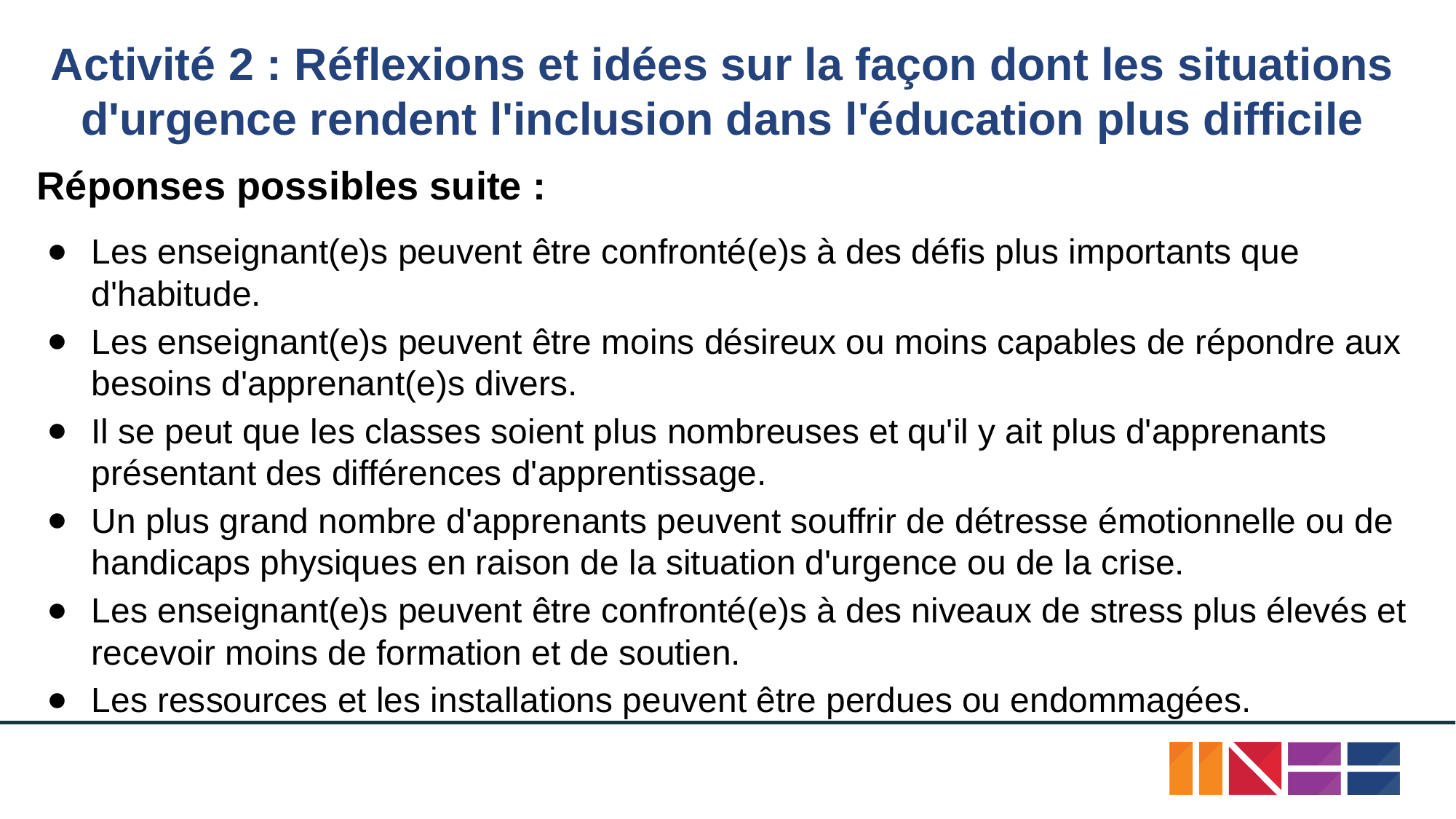

# Activité 2 : Réflexions et idées sur la façon dont les situations d'urgence rendent l'inclusion dans l'éducation plus difficile
Réponses possibles suite :

Les enseignant(e)s peuvent être confronté(e)s à des défis plus importants que d'habitude.
Les enseignant(e)s peuvent être moins désireux ou moins capables de répondre aux besoins d'apprenant(e)s divers.
Il se peut que les classes soient plus nombreuses et qu'il y ait plus d'apprenants présentant des différences d'apprentissage.
Un plus grand nombre d'apprenants peuvent souffrir de détresse émotionnelle ou de handicaps physiques en raison de la situation d'urgence ou de la crise.
Les enseignant(e)s peuvent être confronté(e)s à des niveaux de stress plus élevés et recevoir moins de formation et de soutien.
Les ressources et les installations peuvent être perdues ou endommagées.